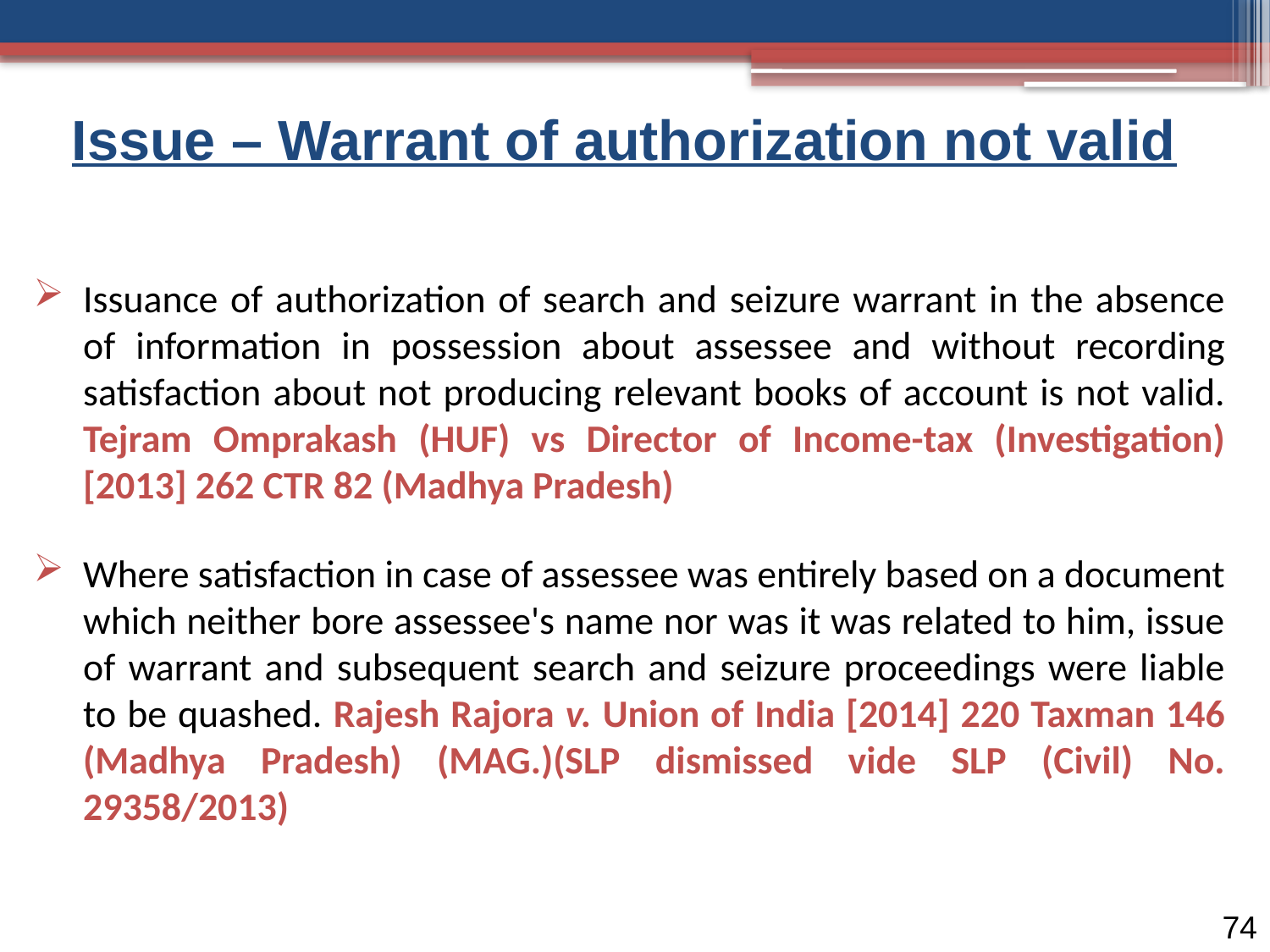

Issue – Warrant of authorization not valid
Issuance of authorization of search and seizure warrant in the absence of information in possession about assessee and without recording satisfaction about not producing relevant books of account is not valid. Tejram Omprakash (HUF) vs Director of Income-tax (Investigation) [2013] 262 CTR 82 (Madhya Pradesh)
Where satisfaction in case of assessee was entirely based on a document which neither bore assessee's name nor was it was related to him, issue of warrant and subsequent search and seizure proceedings were liable to be quashed. Rajesh Rajora v. Union of India [2014] 220 Taxman 146 (Madhya Pradesh) (MAG.)(SLP dismissed vide SLP (Civil) No. 29358/2013)
74